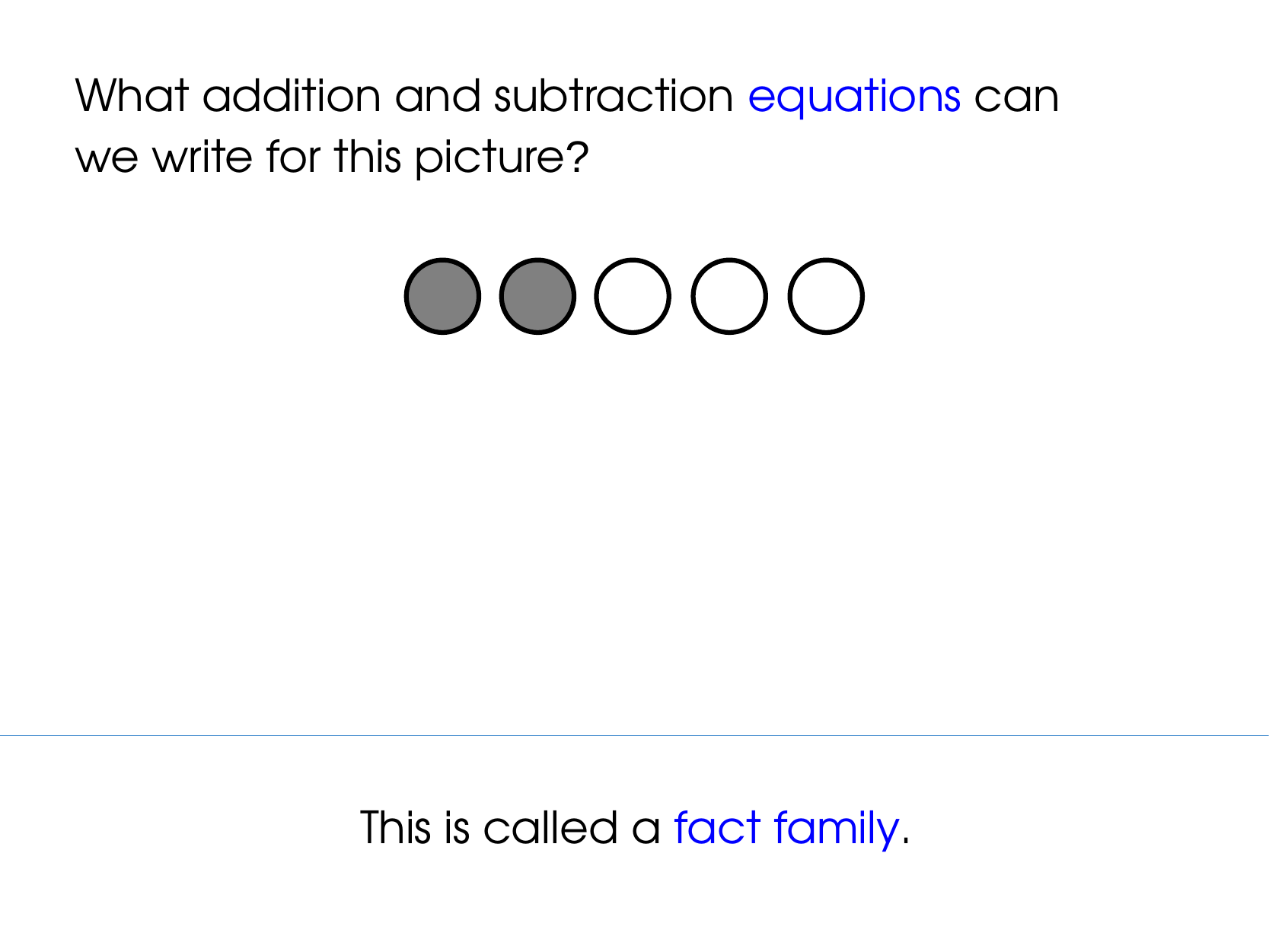

What addition and subtraction equations can
we write for this picture?

This is called a fact family.